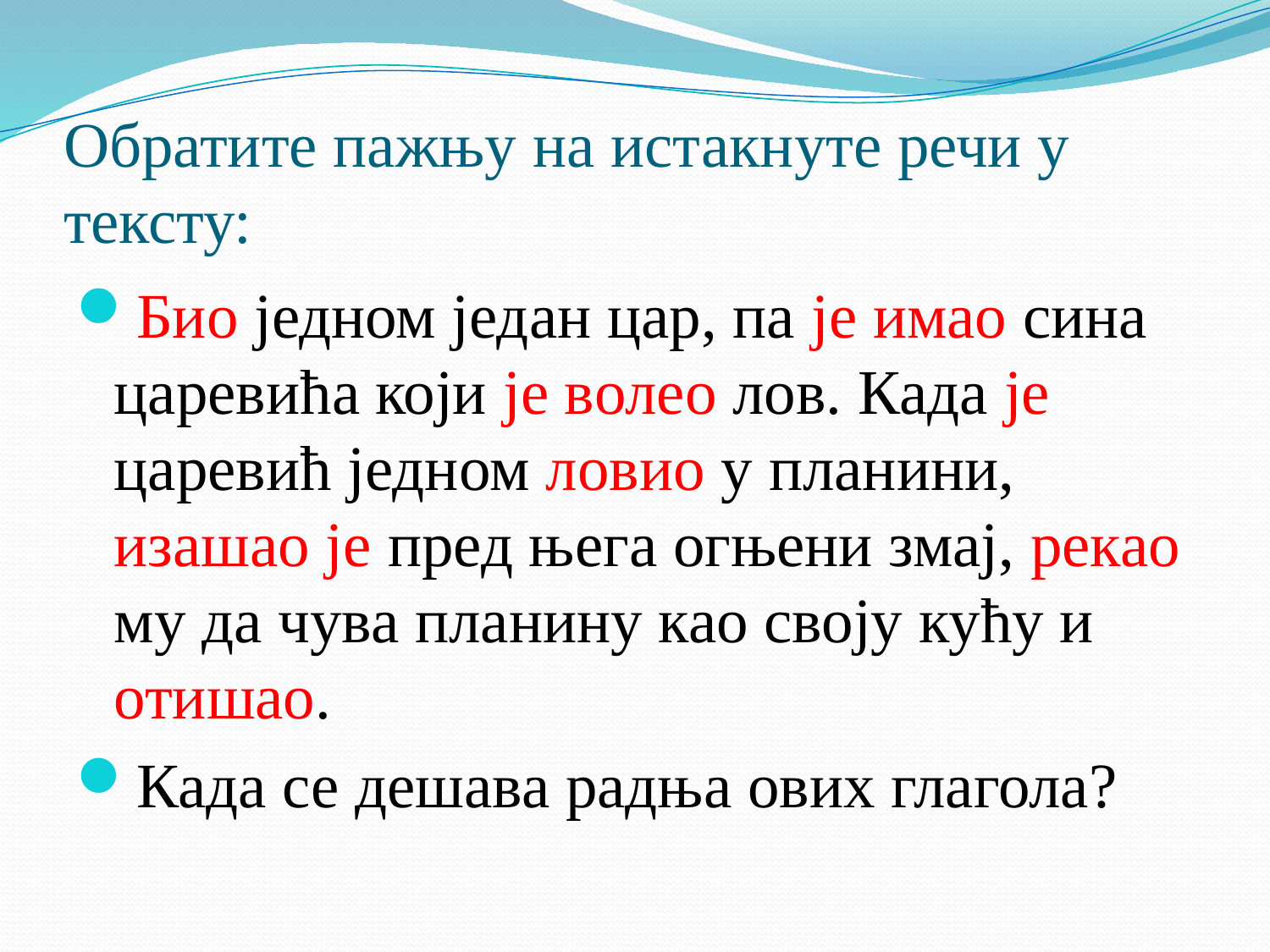

# Обратите пажњу на истакнуте речи у тексту:
Био једном један цар, па је имао сина царевића који је волео лов. Када је царевић једном ловио у планини, изашао је пред њега огњени змај, рекао му да чува планину као своју кућу и отишао.
Када се дешава радња ових глагола?